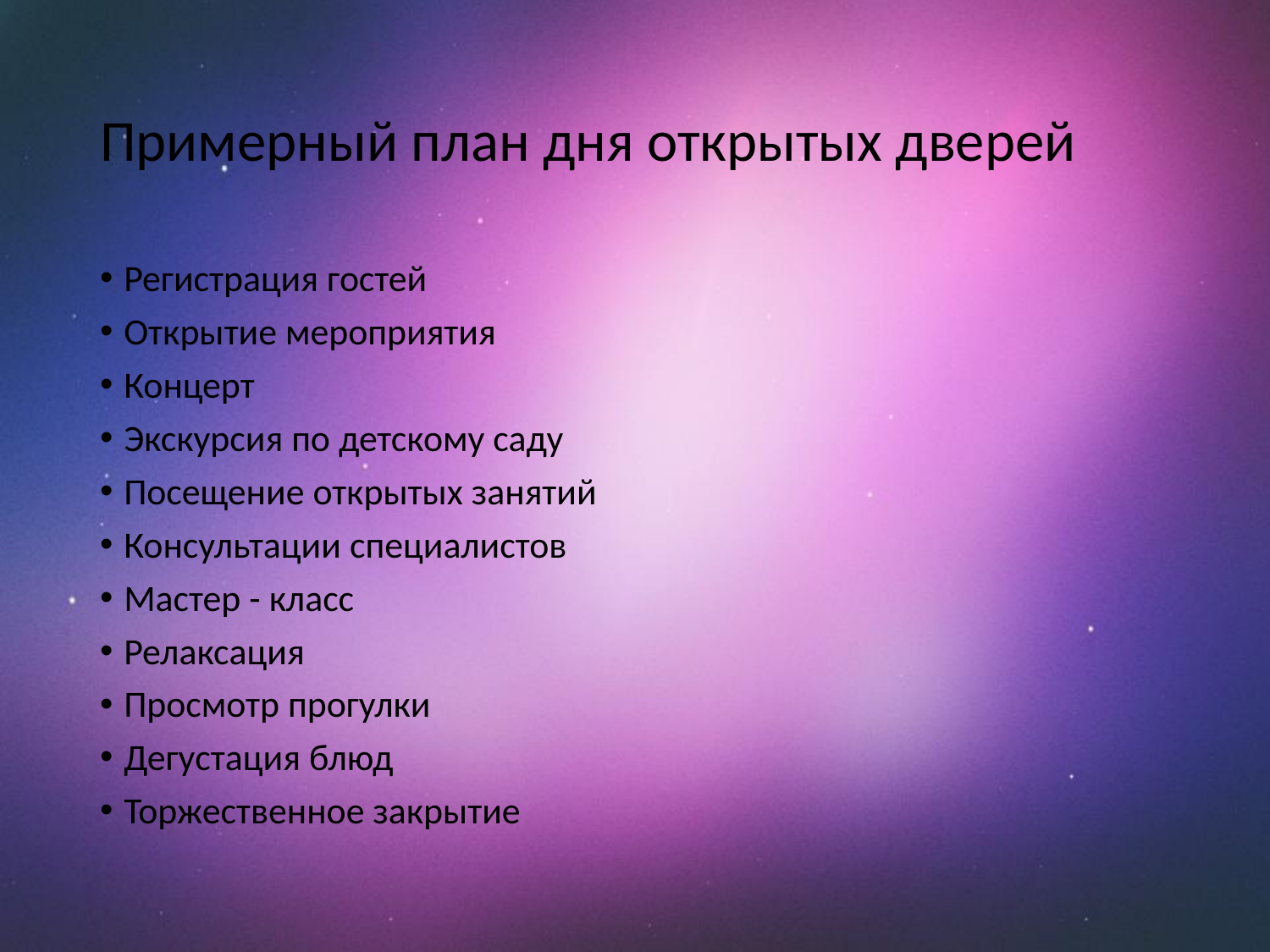

# Примерный план дня открытых дверей
Регистрация гостей
Открытие мероприятия
Концерт
Экскурсия по детскому саду
Посещение открытых занятий
Консультации специалистов
Мастер - класс
Релаксация
Просмотр прогулки
Дегустация блюд
Торжественное закрытие